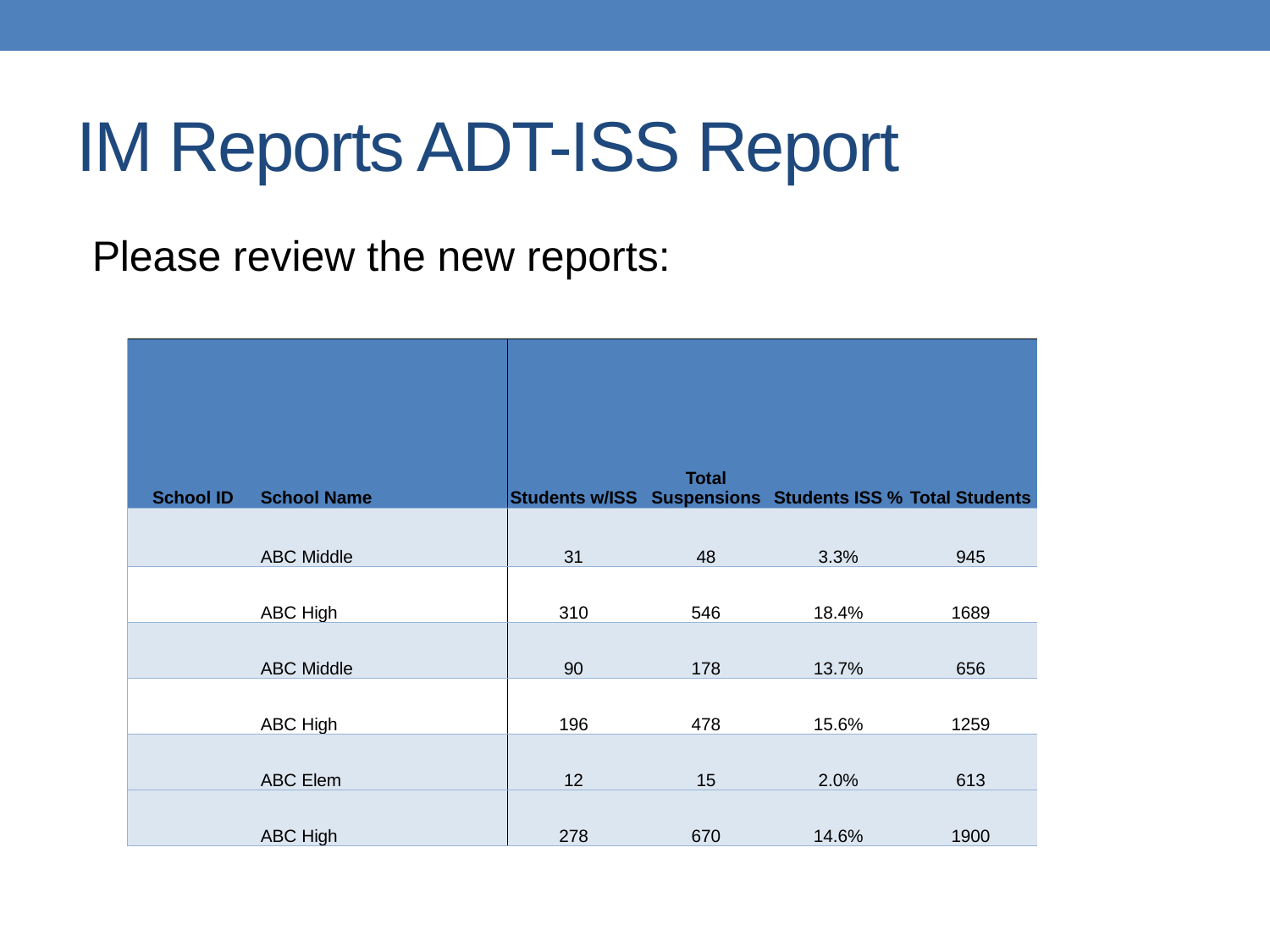

# IM Reports ADT-ISS Report
Please review the new reports:

| School ID | School Name | Students w/ISS | Total Suspensions | Students ISS % | Total Students |
| --- | --- | --- | --- | --- | --- |
|  | ABC Middle | 31 | 48 | 3.3% | 945 |
|  | ABC High | 310 | 546 | 18.4% | 1689 |
|  | ABC Middle | 90 | 178 | 13.7% | 656 |
|  | ABC High | 196 | 478 | 15.6% | 1259 |
|  | ABC Elem | 12 | 15 | 2.0% | 613 |
|  | ABC High | 278 | 670 | 14.6% | 1900 |